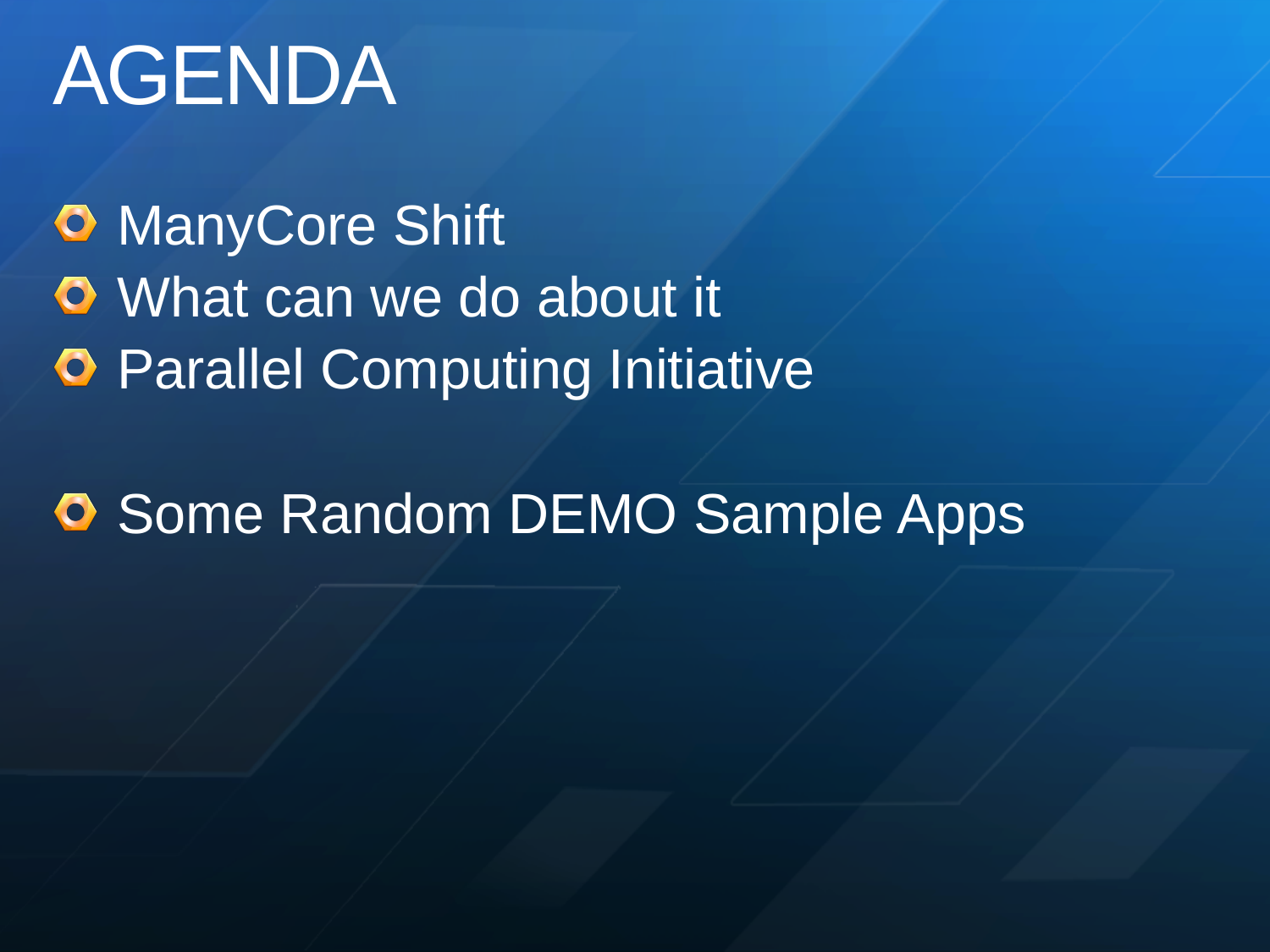

# AGENDA
ManyCore Shift
What can we do about it
Parallel Computing Initiative

Some Random DEMO Sample Apps